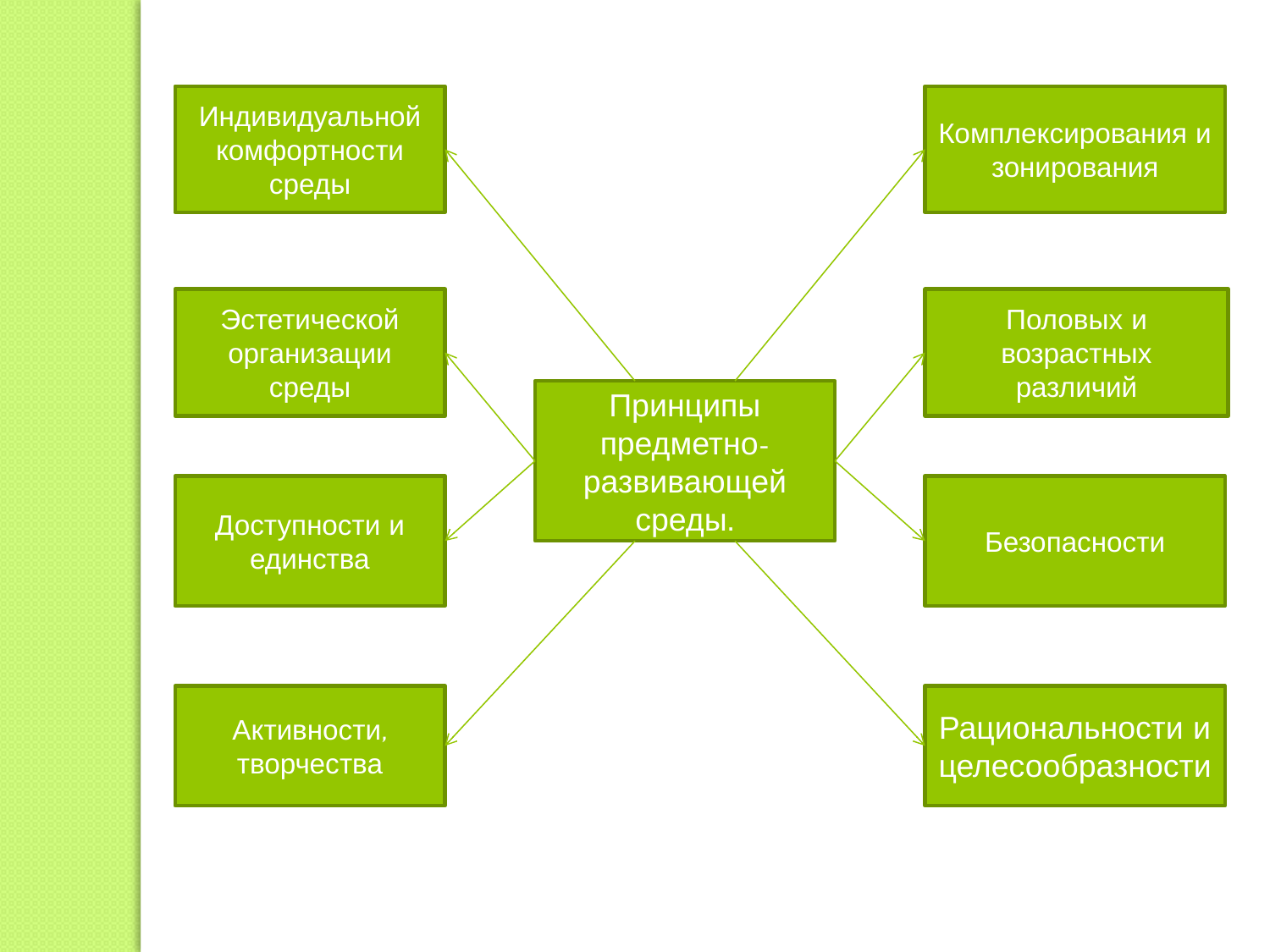

Индивидуальной комфортности среды
Комплексирования и зонирования
Эстетической организации среды
Половых и возрастных различий
Принципы предметно-развивающей среды.
Доступности и единства
Безопасности
Активности, творчества
Рациональности и целесообразности